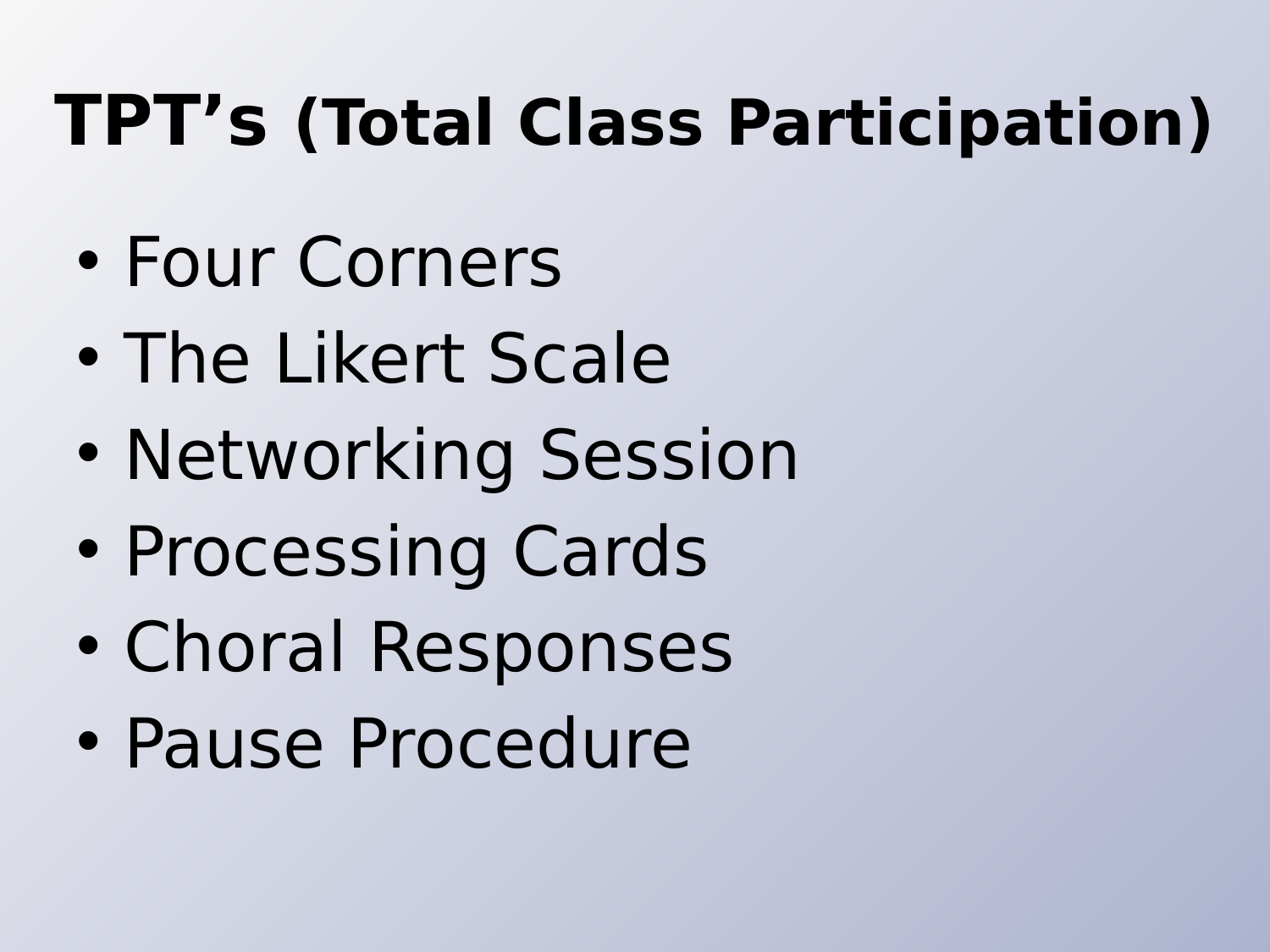

# TPT’s (Total Class Participation)
Four Corners
The Likert Scale
Networking Session
Processing Cards
Choral Responses
Pause Procedure